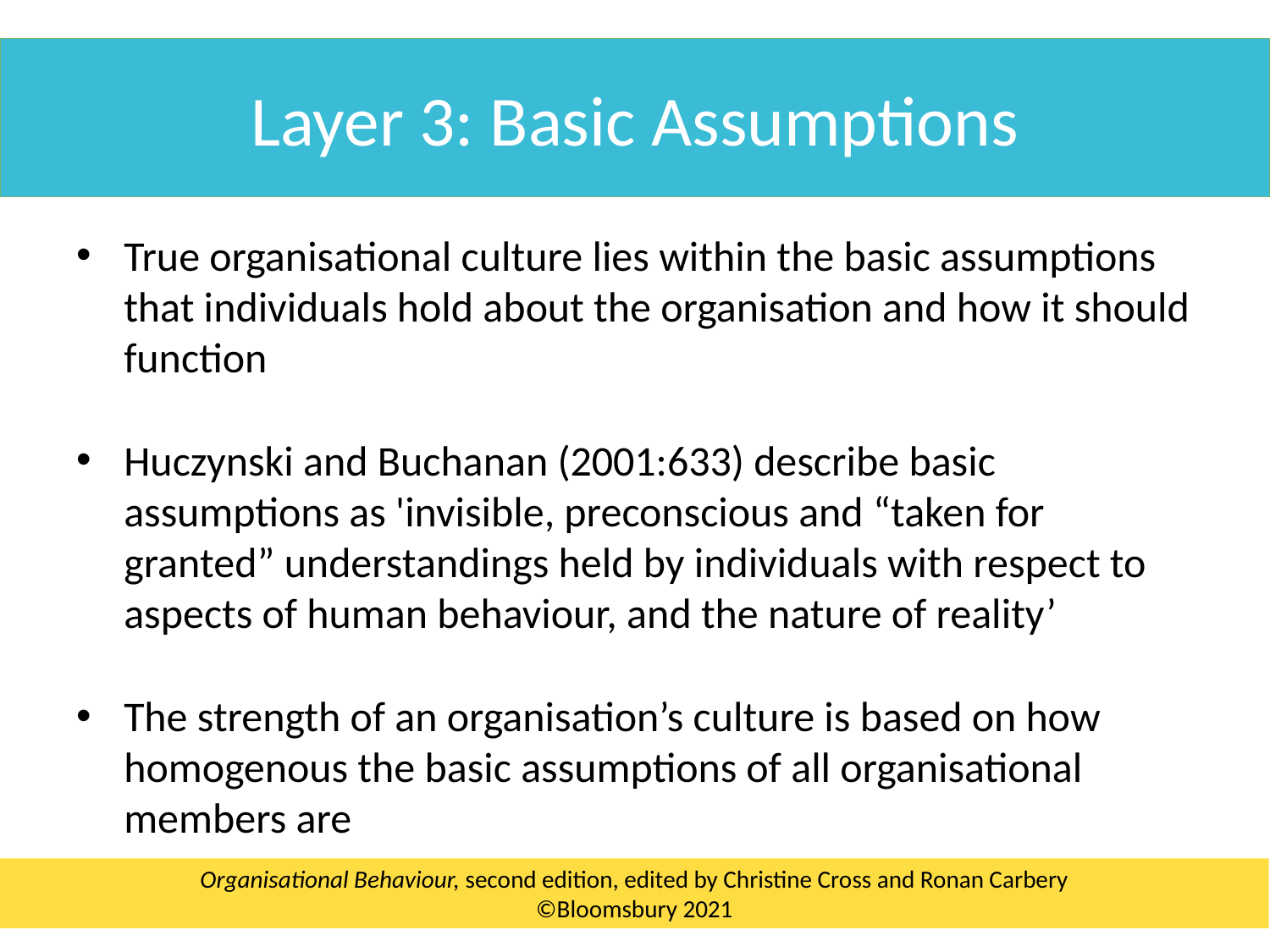

Layer 3: Basic Assumptions
True organisational culture lies within the basic assumptions that individuals hold about the organisation and how it should function

Huczynski and Buchanan (2001:633) describe basic assumptions as 'invisible, preconscious and “taken for granted” understandings held by individuals with respect to aspects of human behaviour, and the nature of reality’

The strength of an organisation’s culture is based on how homogenous the basic assumptions of all organisational members are